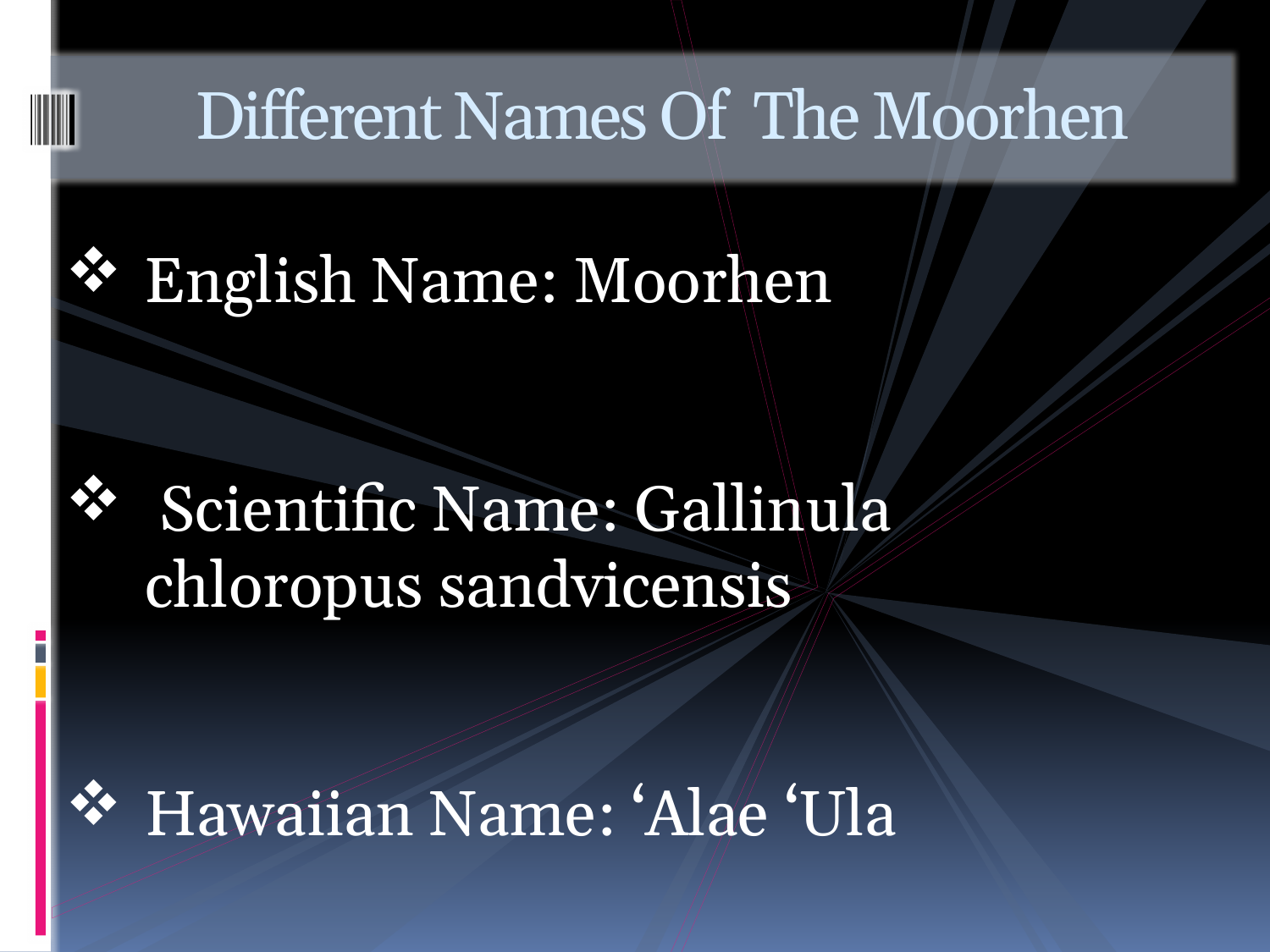

# Different Names Of  The Moorhen
 English Name: Moorhen

 Scientific Name: Gallinula chloropus sandvicensis

Hawaiian Name: ‘Alae ‘Ula